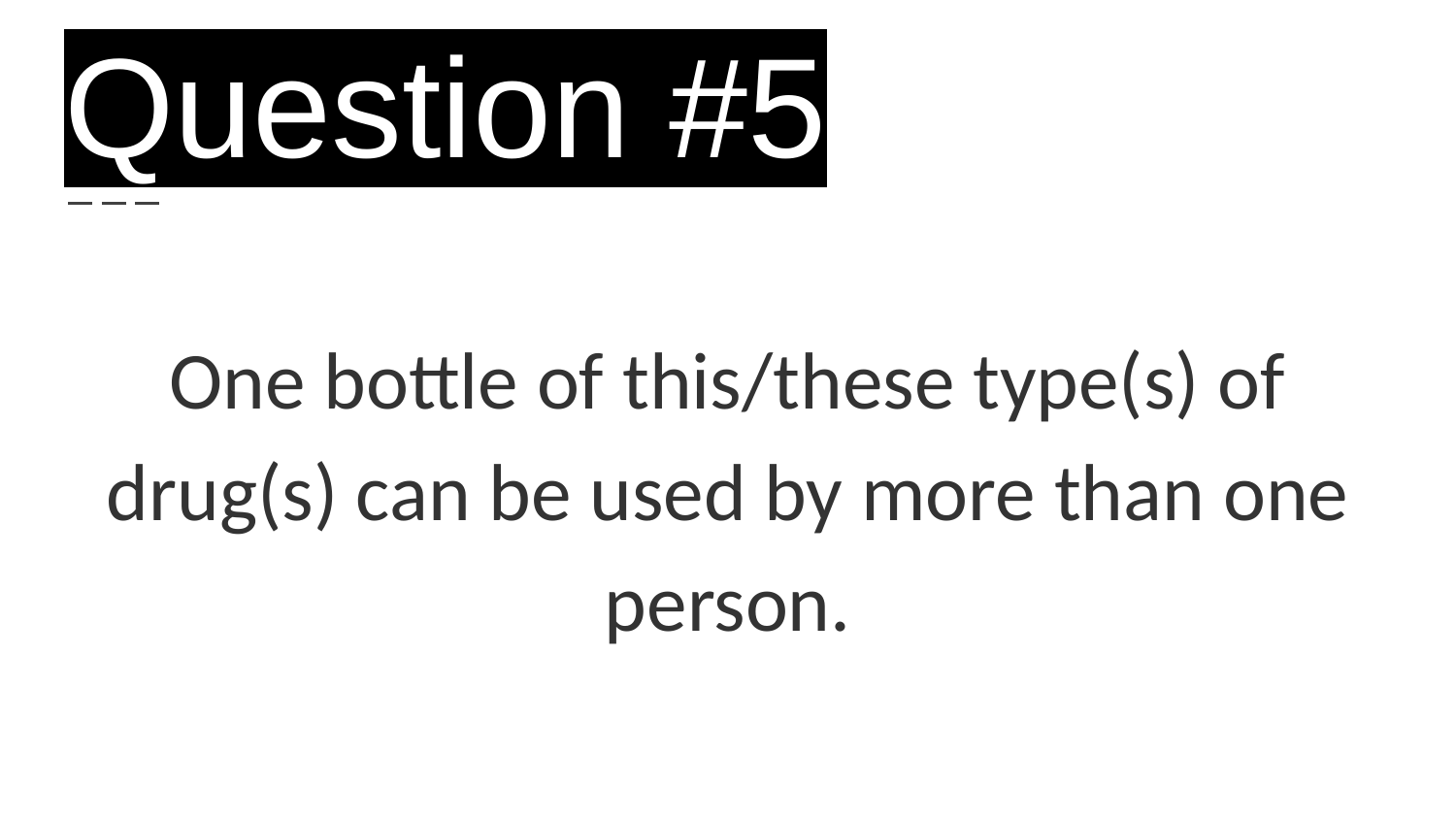

# Question #5
One bottle of this/these type(s) of drug(s) can be used by more than one person.